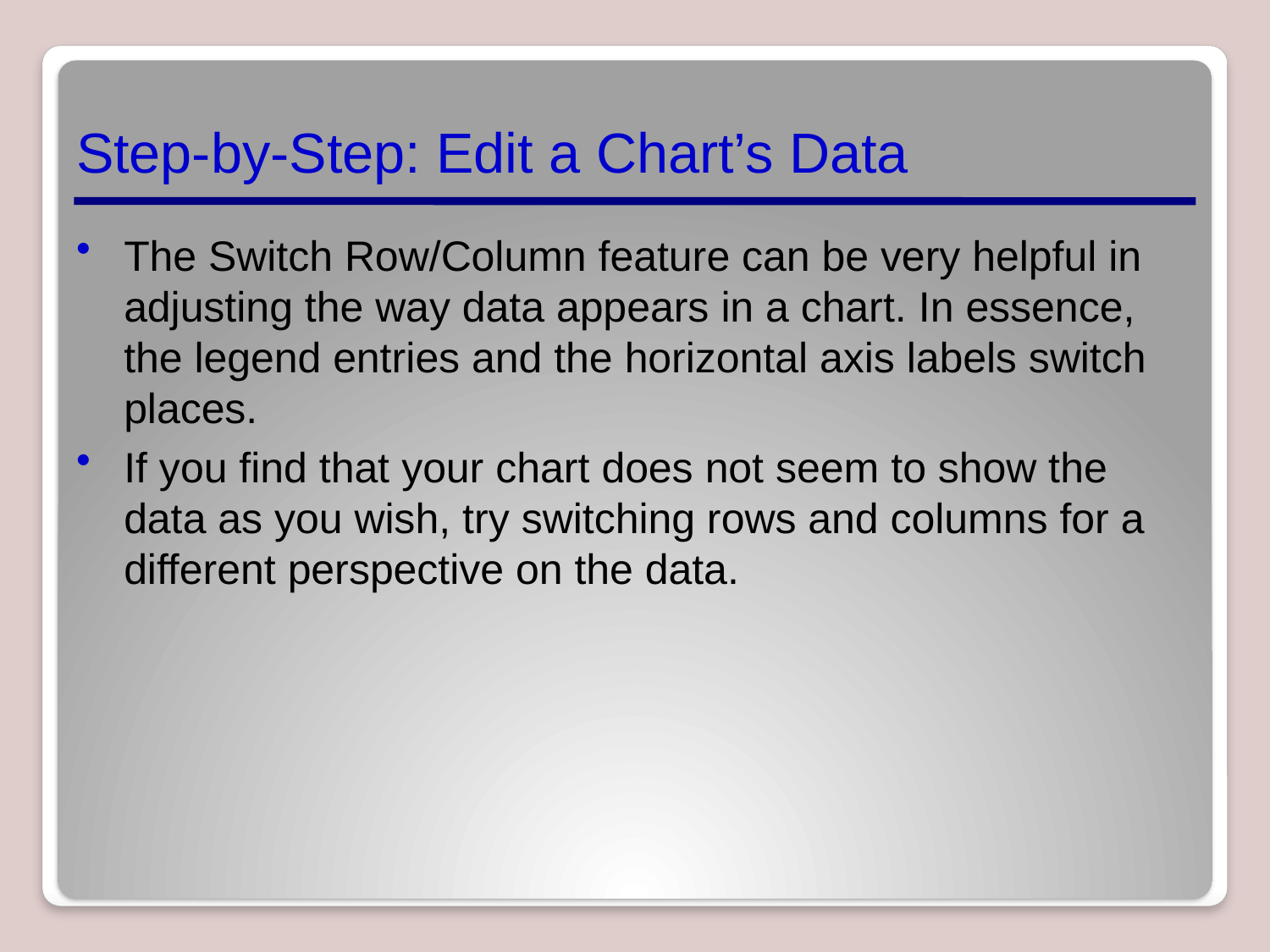

# Step-by-Step: Edit a Chart’s Data
The Switch Row/Column feature can be very helpful in adjusting the way data appears in a chart. In essence, the legend entries and the horizontal axis labels switch places.
If you find that your chart does not seem to show the data as you wish, try switching rows and columns for a different perspective on the data.